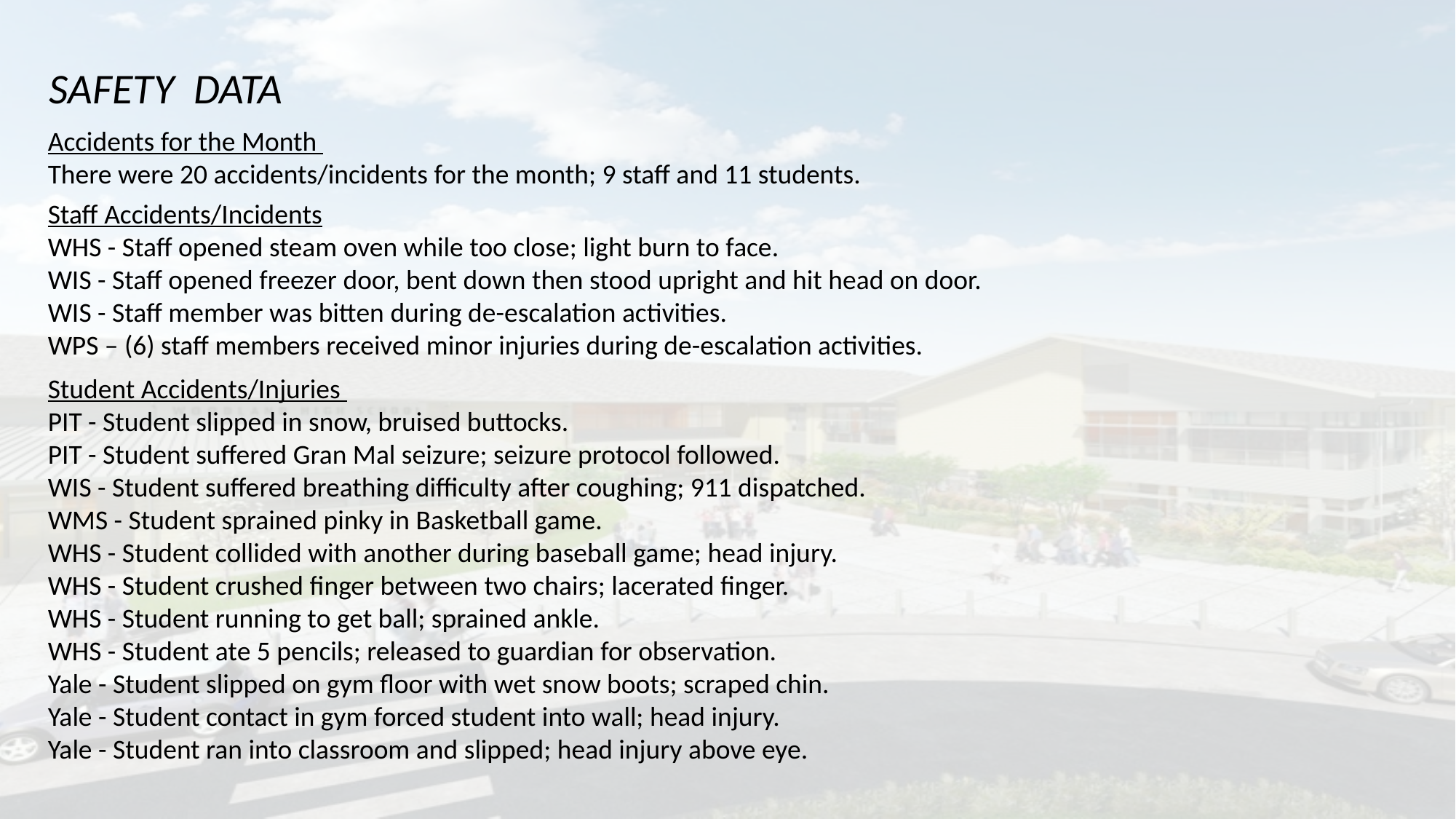

SAFETY  DATA
Accidents for the Month
There were 20 accidents/incidents for the month; 9 staff and 11 students.

Staff Accidents/Incidents
WHS - Staff opened steam oven while too close; light burn to face.
WIS - Staff opened freezer door, bent down then stood upright and hit head on door.
WIS - Staff member was bitten during de-escalation activities.
WPS – (6) staff members received minor injuries during de-escalation activities.

Student Accidents/Injuries
PIT - Student slipped in snow, bruised buttocks.
PIT - Student suffered Gran Mal seizure; seizure protocol followed.
WIS - Student suffered breathing difficulty after coughing; 911 dispatched.
WMS - Student sprained pinky in Basketball game.
WHS - Student collided with another during baseball game; head injury.
WHS - Student crushed finger between two chairs; lacerated finger.
WHS - Student running to get ball; sprained ankle.
WHS - Student ate 5 pencils; released to guardian for observation.
Yale - Student slipped on gym floor with wet snow boots; scraped chin.
Yale - Student contact in gym forced student into wall; head injury.
Yale - Student ran into classroom and slipped; head injury above eye.